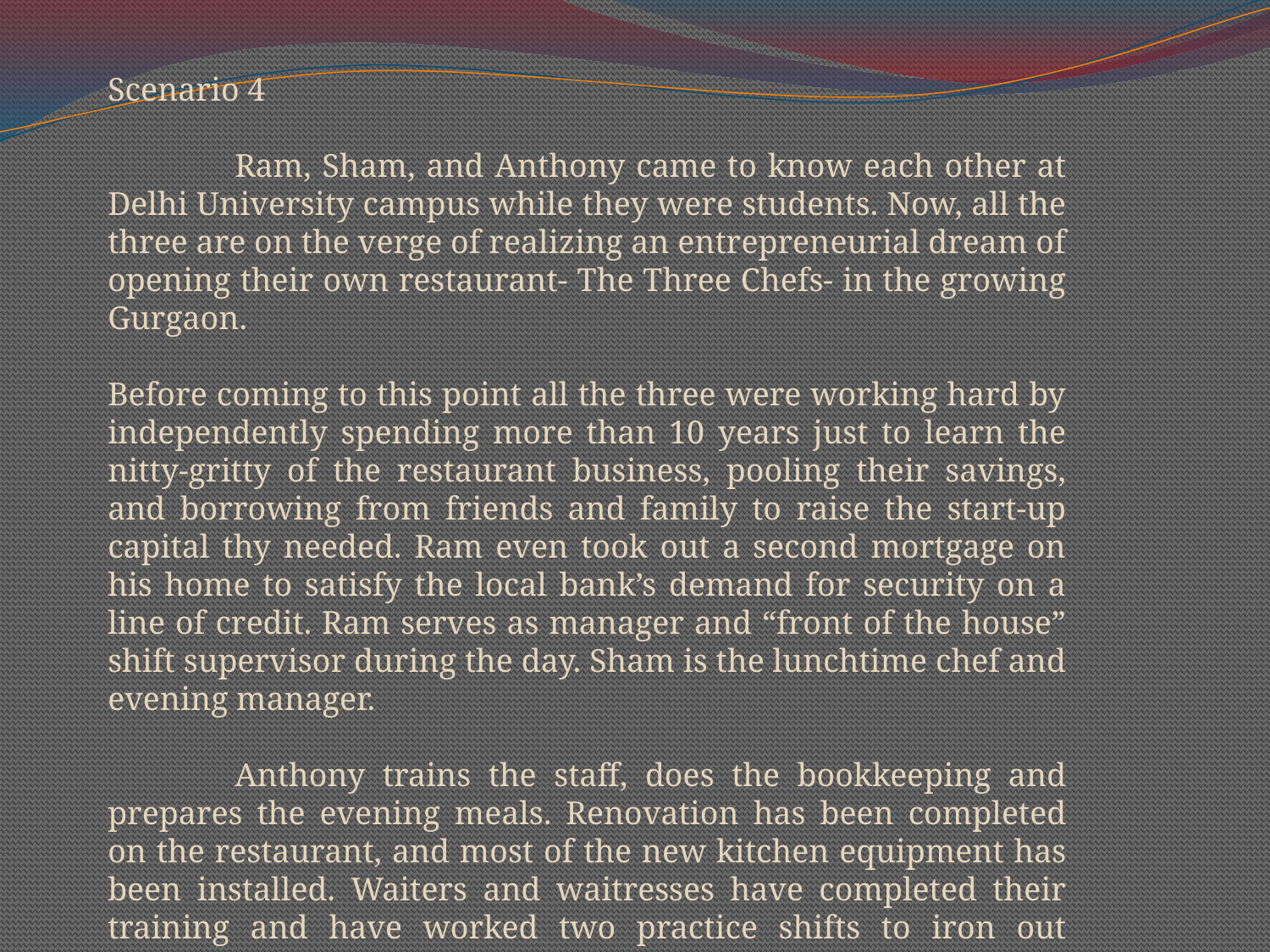

Scenario 4

	Ram, Sham, and Anthony came to know each other at Delhi University campus while they were students. Now, all the three are on the verge of realizing an entrepreneurial dream of opening their own restaurant- The Three Chefs- in the growing Gurgaon.

Before coming to this point all the three were working hard by independently spending more than 10 years just to learn the nitty-gritty of the restaurant business, pooling their savings, and borrowing from friends and family to raise the start-up capital thy needed. Ram even took out a second mortgage on his home to satisfy the local bank’s demand for security on a line of credit. Ram serves as manager and “front of the house” shift supervisor during the day. Sham is the lunchtime chef and evening manager.

	Anthony trains the staff, does the bookkeeping and prepares the evening meals. Renovation has been completed on the restaurant, and most of the new kitchen equipment has been installed. Waiters and waitresses have completed their training and have worked two practice shifts to iron out problems.